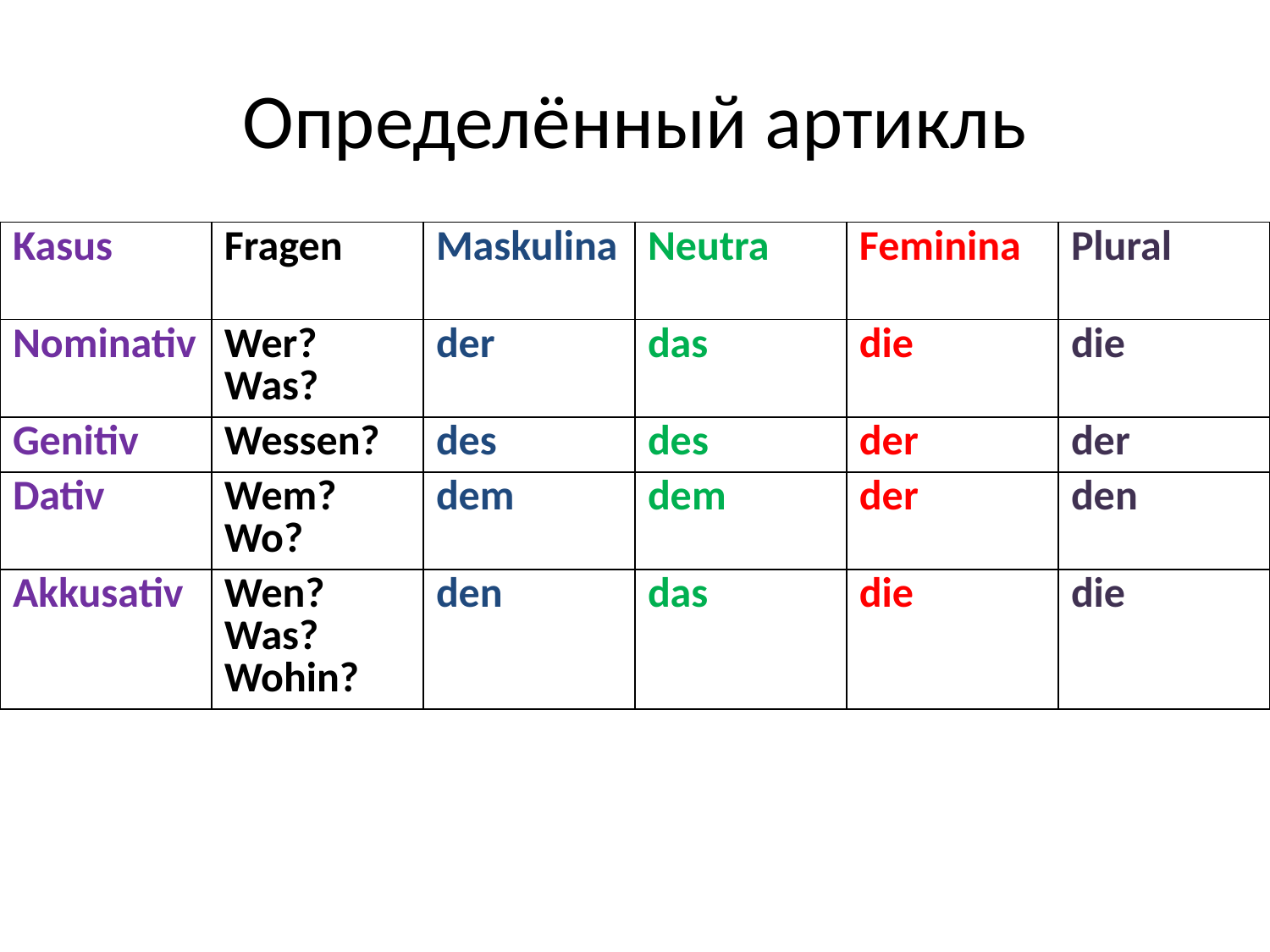

# Определённый артикль
| Kasus | Fragen | Maskulina | Neutra | Feminina | Plural |
| --- | --- | --- | --- | --- | --- |
| Nominativ | Wer? Was? | der | das | die | die |
| Genitiv | Wessen? | des | des | der | der |
| Dativ | Wem? Wo? | dem | dem | der | den |
| Akkusativ | Wen? Was? Wohin? | den | das | die | die |